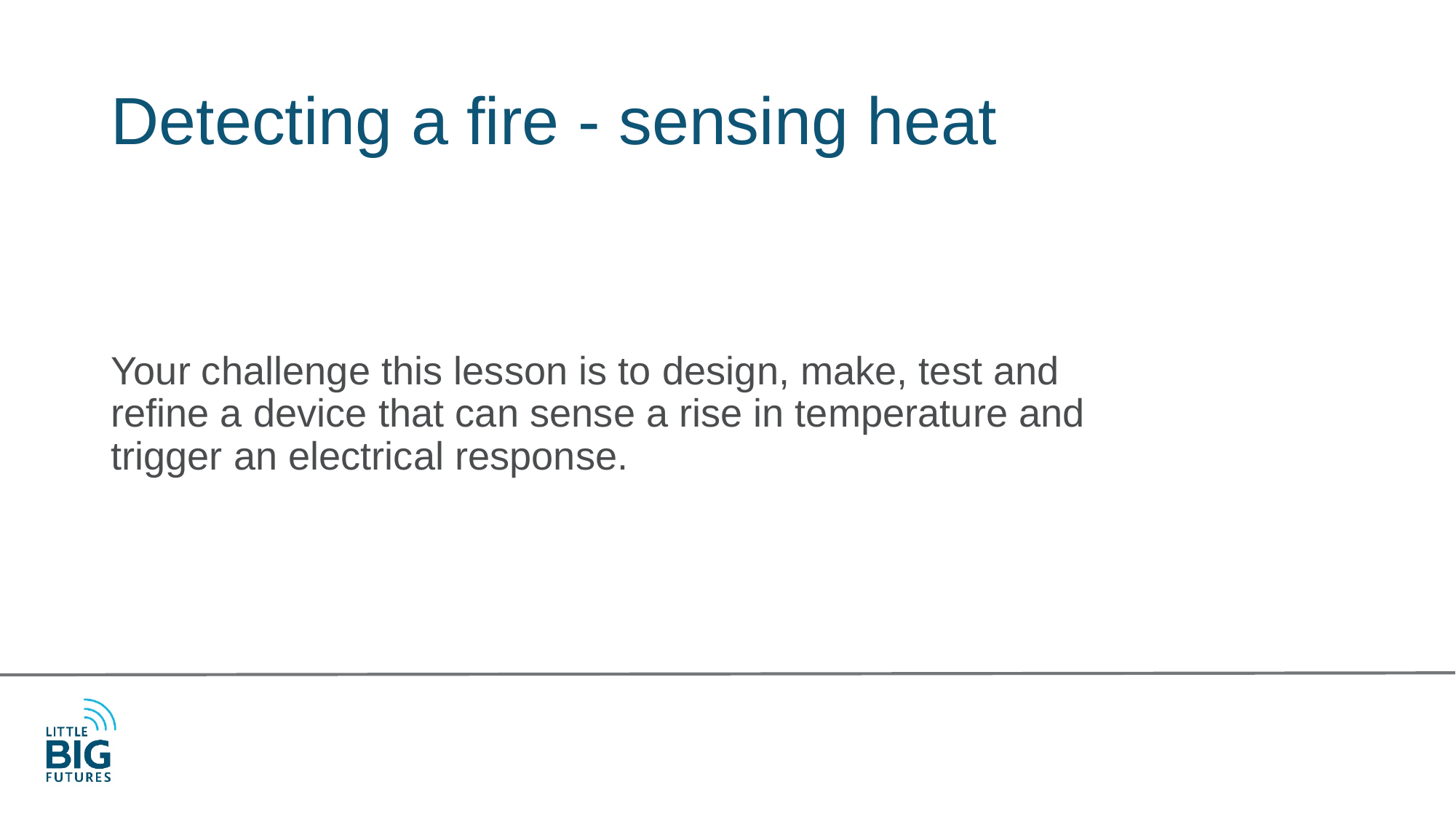

# Detecting a fire - sensing heat

Your challenge this lesson is to design, make, test and refine a device that can sense a rise in temperature and trigger an electrical response.